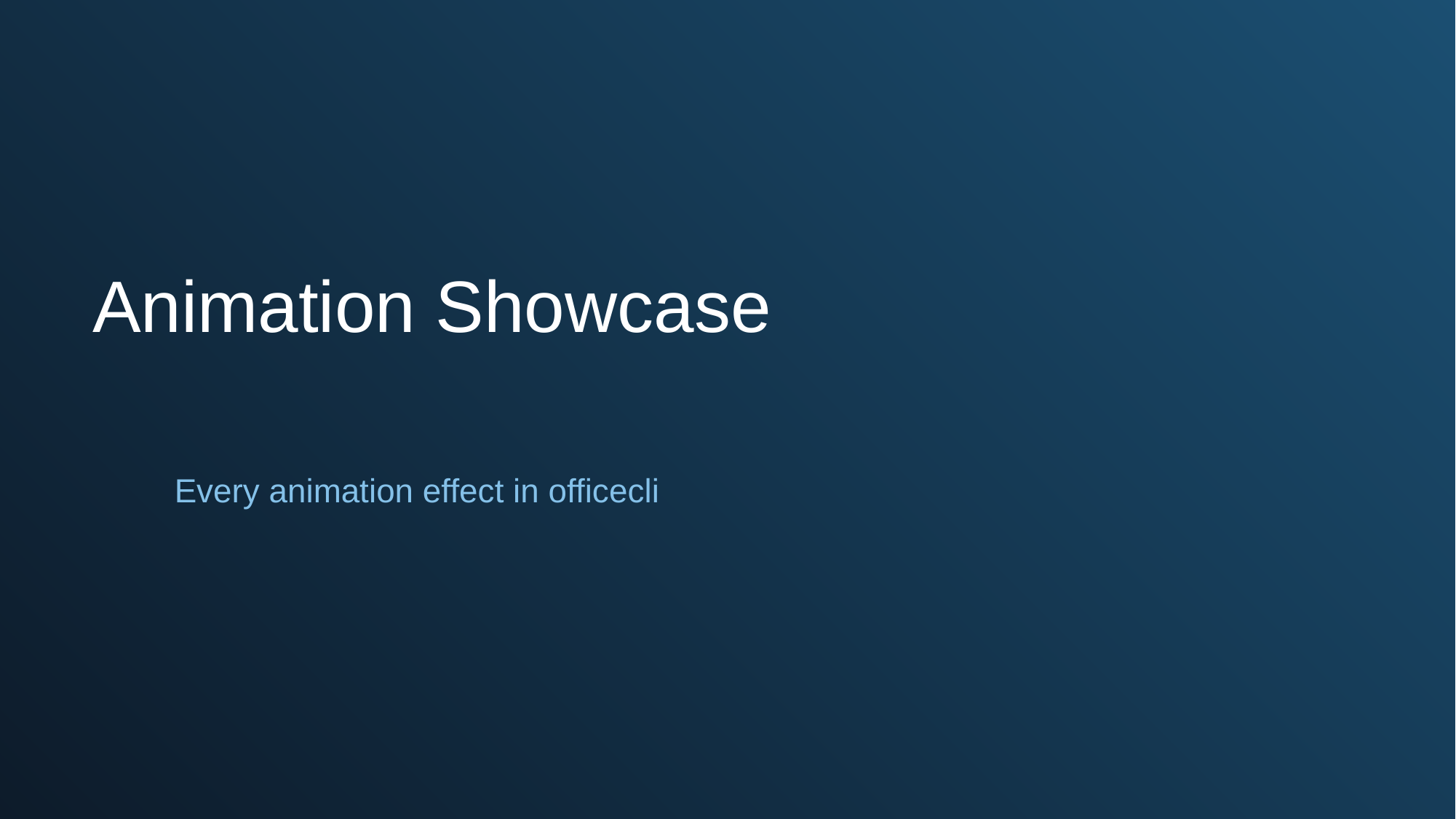

# Animation Showcase
Every animation effect in officecli